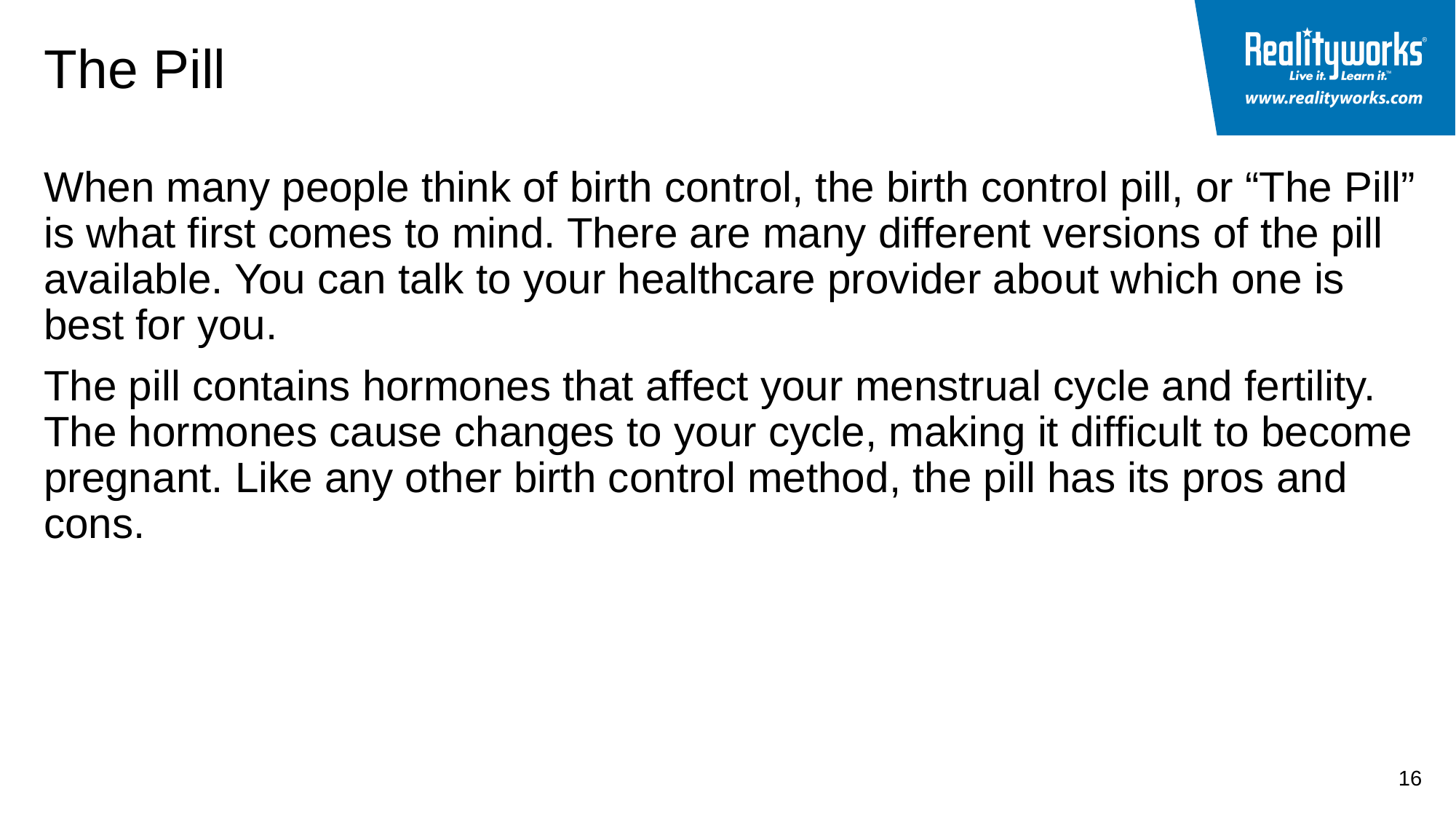

# The Pill
When many people think of birth control, the birth control pill, or “The Pill” is what first comes to mind. There are many different versions of the pill available. You can talk to your healthcare provider about which one is best for you.
The pill contains hormones that affect your menstrual cycle and fertility. The hormones cause changes to your cycle, making it difficult to become pregnant. Like any other birth control method, the pill has its pros and cons.

16